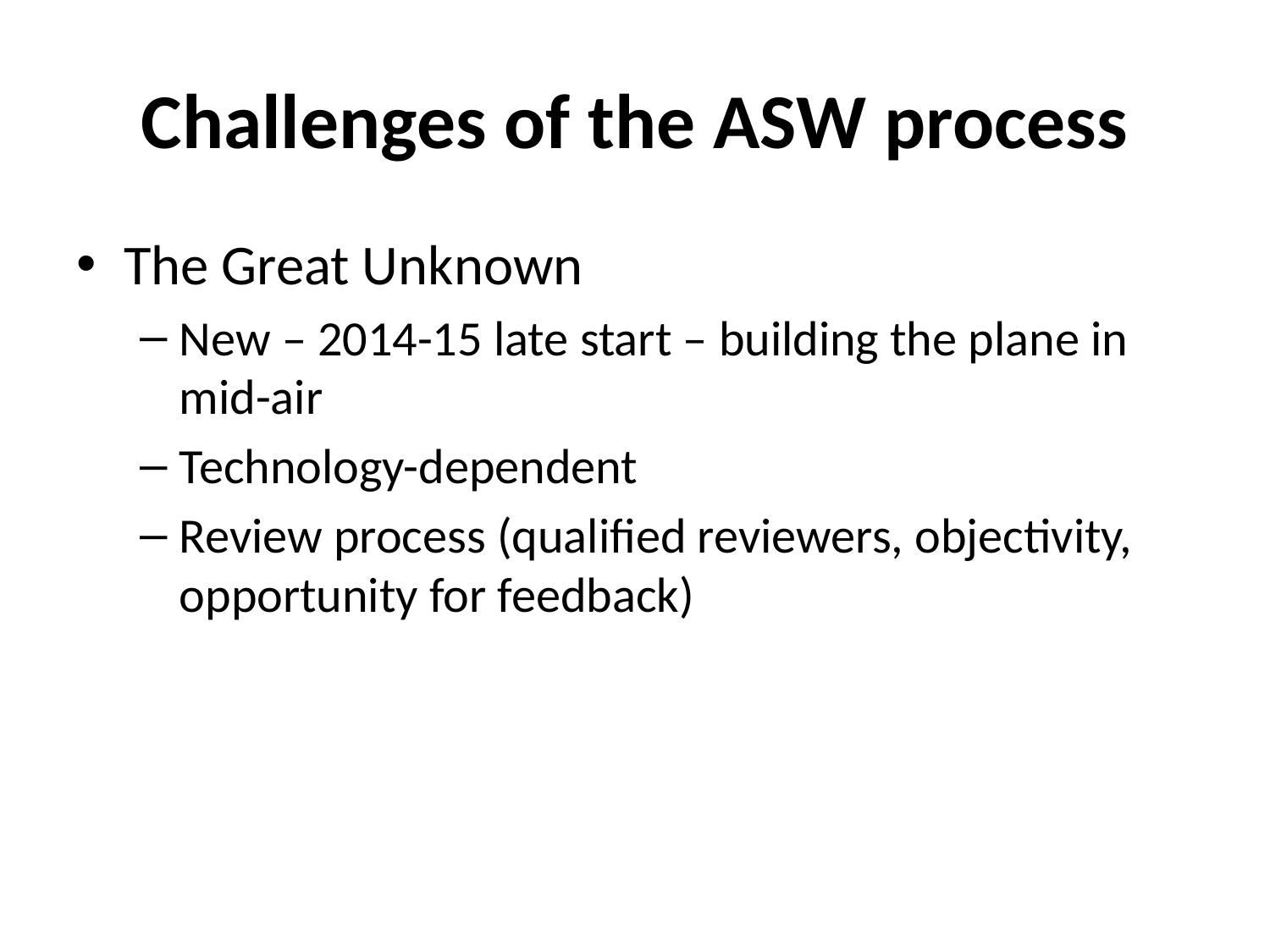

# Challenges of the ASW process
The Great Unknown
New – 2014-15 late start – building the plane in mid-air
Technology-dependent
Review process (qualified reviewers, objectivity, opportunity for feedback)